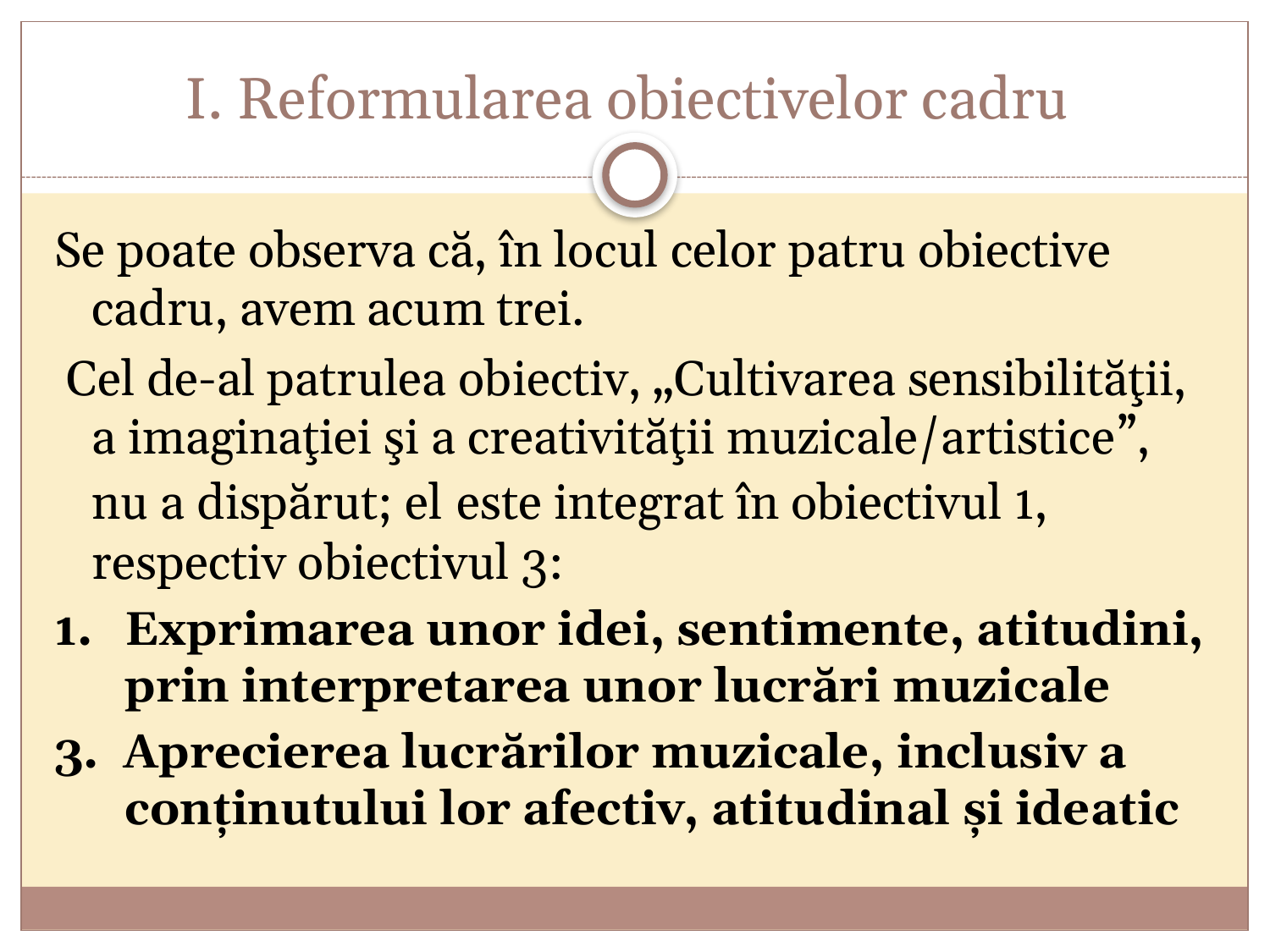

# I. Reformularea obiectivelor cadru
Se poate observa că, în locul celor patru obiective cadru, avem acum trei.
 Cel de-al patrulea obiectiv, „Cultivarea sensibilităţii, a imaginaţiei şi a creativităţii muzicale/artistice”, nu a dispărut; el este integrat în obiectivul 1, respectiv obiectivul 3:
1.	Exprimarea unor idei, sentimente, atitudini, prin interpretarea unor lucrări muzicale
3.  Aprecierea lucrărilor muzicale, inclusiv a conținutului lor afectiv, atitudinal și ideatic